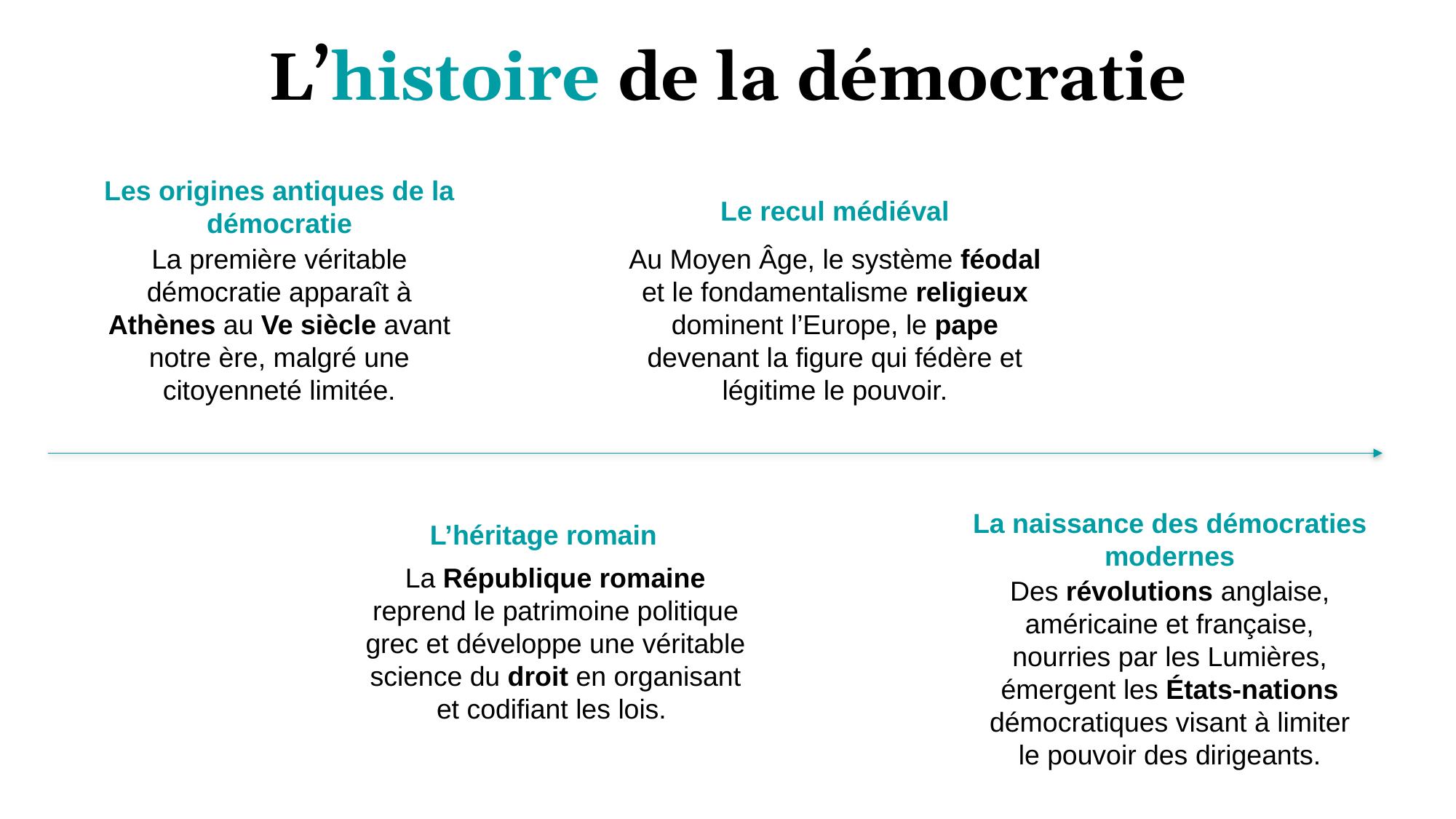

# L’histoire de la démocratie
Les origines antiques de la démocratie
Le recul médiéval
Au Moyen Âge, le système féodal et le fondamentalisme religieux dominent l’Europe, le pape devenant la figure qui fédère et légitime le pouvoir.
La première véritable démocratie apparaît à Athènes au Ve siècle avant notre ère, malgré une citoyenneté limitée.
La naissance des démocraties modernes
L’héritage romain
La République romaine reprend le patrimoine politique grec et développe une véritable science du droit en organisant et codifiant les lois.
Des révolutions anglaise, américaine et française, nourries par les Lumières, émergent les États-nations démocratiques visant à limiter le pouvoir des dirigeants.